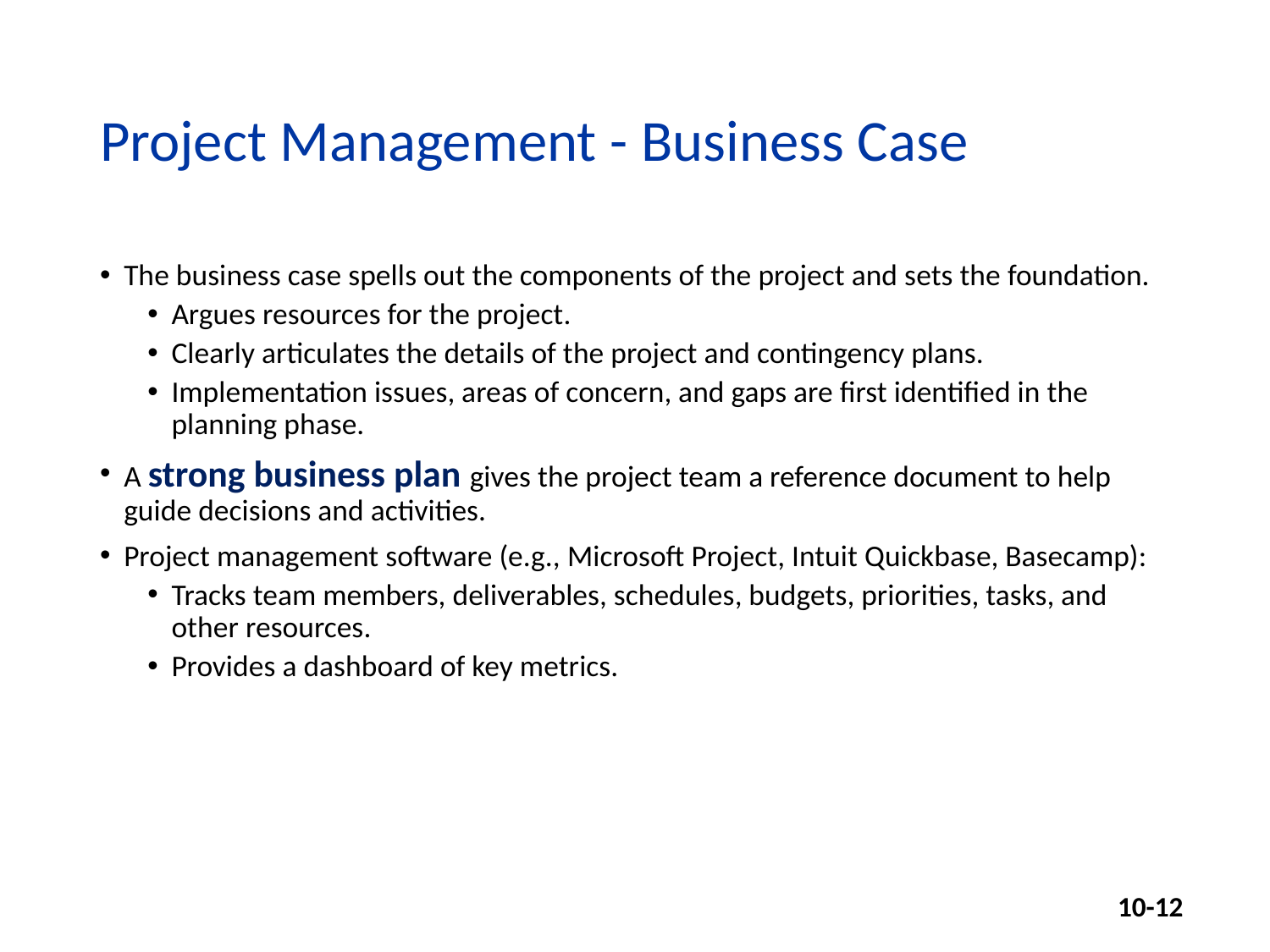

# Project Management - Business Case
The business case spells out the components of the project and sets the foundation.
Argues resources for the project.
Clearly articulates the details of the project and contingency plans.
Implementation issues, areas of concern, and gaps are first identified in the planning phase.
A strong business plan gives the project team a reference document to help guide decisions and activities.
Project management software (e.g., Microsoft Project, Intuit Quickbase, Basecamp):
Tracks team members, deliverables, schedules, budgets, priorities, tasks, and other resources.
Provides a dashboard of key metrics.